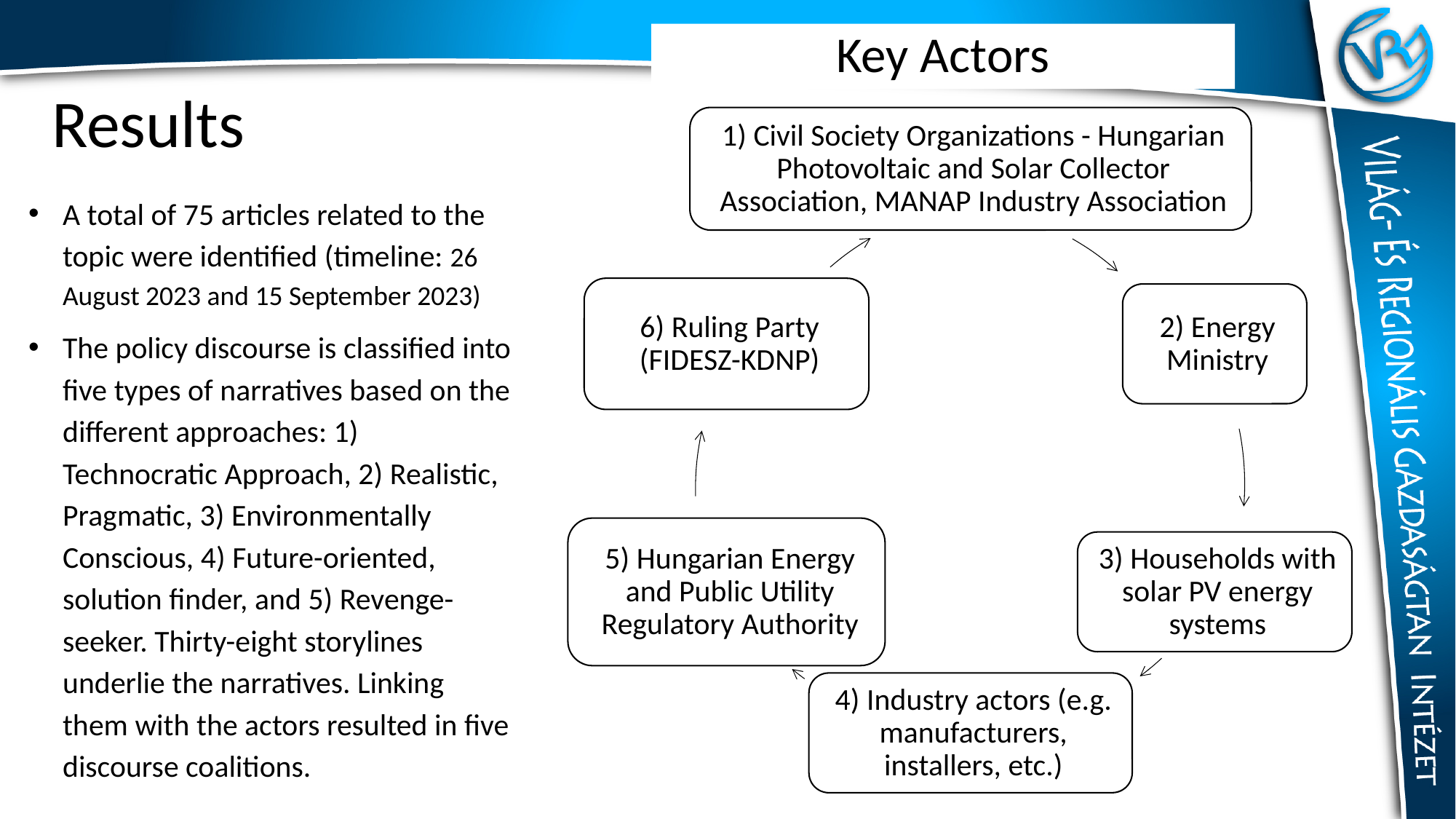

# Key Actors
Results
1) Civil Society Organizations - Hungarian Photovoltaic and Solar Collector Association, MANAP Industry Association
2) Energy Ministry
3) Households with solar PV energy systems
4) Industry actors (e.g. manufacturers, installers, etc.)
5) Hungarian Energy and Public Utility Regulatory Authority
6) Ruling Party (FIDESZ-KDNP)
A total of 75 articles related to the topic were identified (timeline: 26 August 2023 and 15 September 2023)
The policy discourse is classified into five types of narratives based on the different approaches: 1) Technocratic Approach, 2) Realistic, Pragmatic, 3) Environmentally Conscious, 4) Future-oriented, solution finder, and 5) Revenge-seeker. Thirty-eight storylines underlie the narratives. Linking them with the actors resulted in five discourse coalitions.